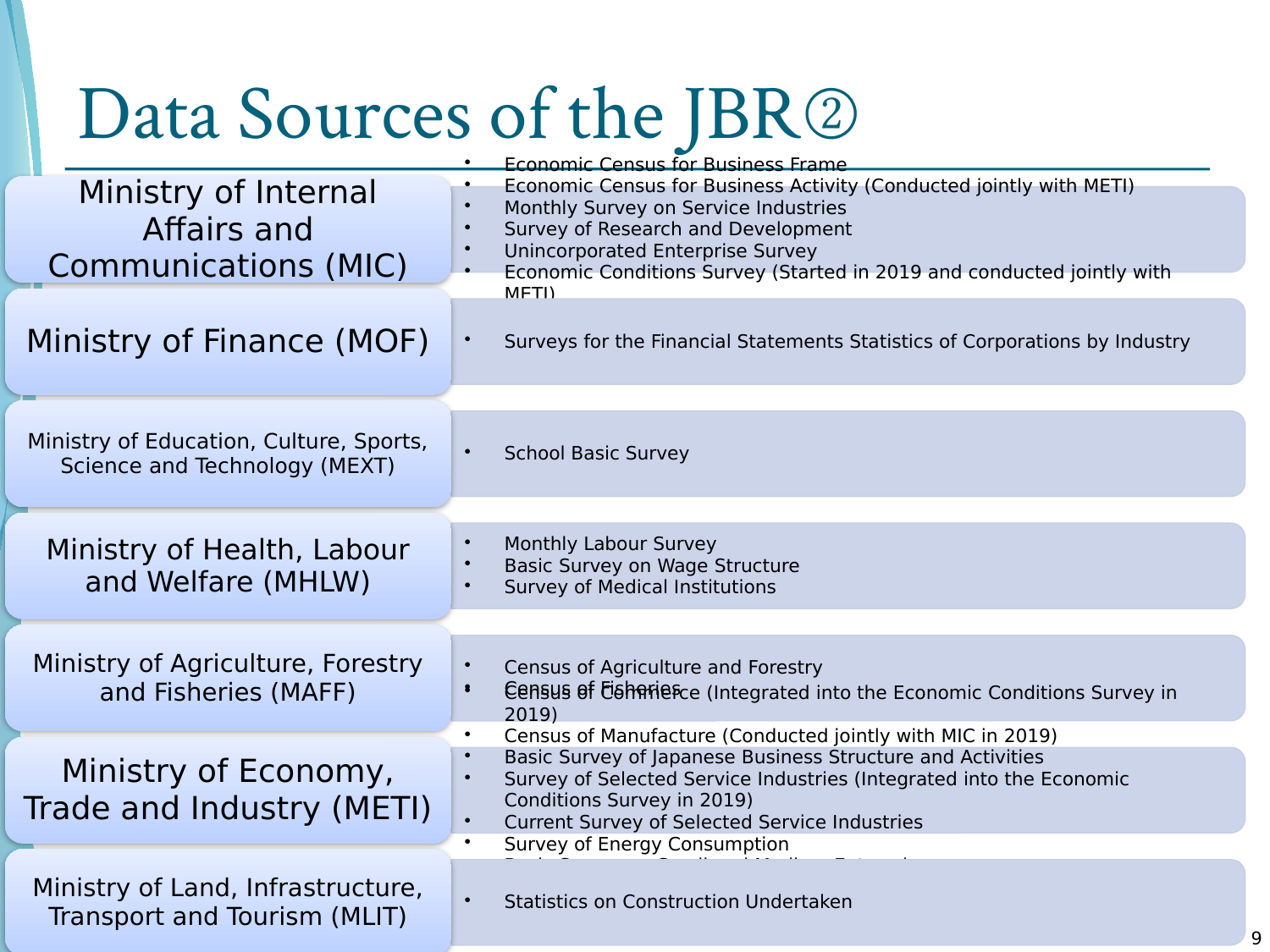

# Data Sources of the JBR②
Ministry of Internal Affairs and Communications (MIC)
Economic Census for Business Frame
Economic Census for Business Activity (Conducted jointly with METI)
Ministry of Finance (MOF)
Surveys for the Financial Statements Statistics of Corporations by Industry
Ministry of Education, Culture, Sports, Science and Technology (MEXT)
School Basic Survey
Ministry of Health, Labour and Welfare (MHLW)
Monthly Labour Survey
Ministry of Agriculture, Forestry and Fisheries (MAFF)
Census of Agriculture and Forestry
Ministry of Economy, Trade and Industry (METI)
Ministry of Land, Infrastructure, Transport and Tourism (MLIT)
Statistics on Construction Undertaken
Monthly Survey on Service Industries
Survey of Research and Development
Unincorporated Enterprise Survey
Economic Conditions Survey (Started in 2019 and conducted jointly with METI)
Basic Survey on Wage Structure
Survey of Medical Institutions
Census of Manufacture (Conducted jointly with MIC in 2019)
Basic Survey of Japanese Business Structure and Activities
Current Survey of Selected Service Industries
Survey of Energy Consumption
Basic Survey on Small and Medium Enterprises
Current Survey of Commerce
Survey of Selected Service Industries (Integrated into the Economic Conditions Survey in 2019)

9